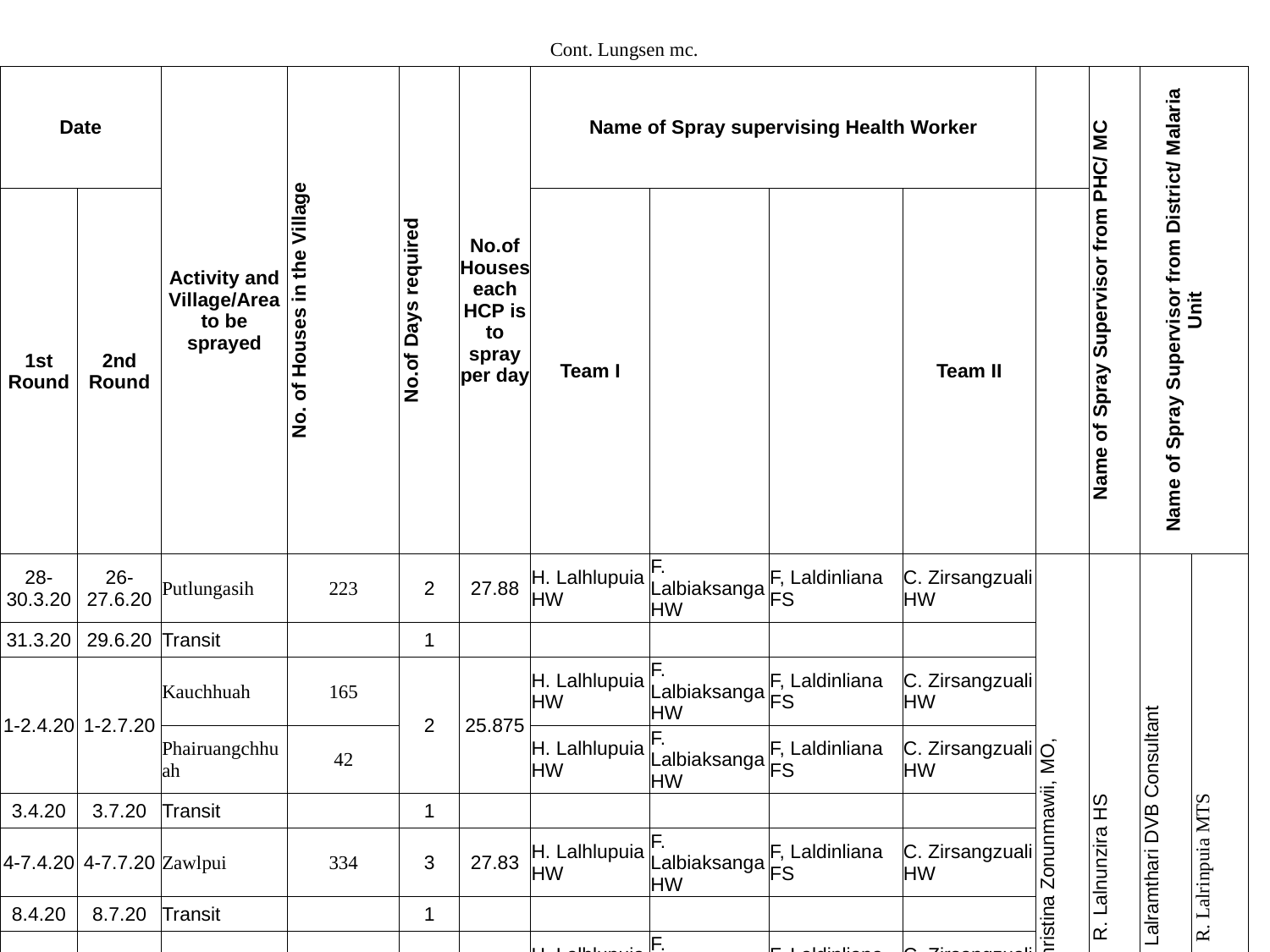

| Cont. Lungsen mc. |  |  |  |  |  |  |  |  |  |  |  |  |  |
| --- | --- | --- | --- | --- | --- | --- | --- | --- | --- | --- | --- | --- | --- |
| Date |  | Activity and Village/Area to be sprayed | No. of Houses in the Village | No.of Days required | No.of Houses each HCP is to spray per day | Name of Spray supervising Health Worker |  |  |  |  | Name of Spray Supervisor from PHC/ MC | Name of Spray Supervisor from District/ Malaria Unit |  |
| 1st Round | 2nd Round |  |  |  |  | Team I |  |  | Team II |  |  |  |  |
| 28-30.3.20 | 26-27.6.20 | Putlungasih | 223 | 2 | 27.88 | H. Lalhlupuia HW | F. Lalbiaksanga HW | F, Laldinliana FS | C. Zirsangzuali HW | Dr Christina Zonunmawii, MO, | R. Lalnunzira HS | Josephin Lalramthari DVB Consultant | R. Lalrinpuia MTS |
| 31.3.20 | 29.6.20 | Transit |  | 1 |  |  |  |  |  |  |  |  |  |
| 1-2.4.20 | 1-2.7.20 | Kauchhuah | 165 | 2 | 25.875 | H. Lalhlupuia HW | F. Lalbiaksanga HW | F, Laldinliana FS | C. Zirsangzuali HW |  |  |  |  |
|  |  | Phairuangchhuah | 42 |  |  | H. Lalhlupuia HW | F. Lalbiaksanga HW | F, Laldinliana FS | C. Zirsangzuali HW |  |  |  |  |
| 3.4.20 | 3.7.20 | Transit |  | 1 |  |  |  |  |  |  |  |  |  |
| 4-7.4.20 | 4-7.7.20 | Zawlpui | 334 | 3 | 27.83 | H. Lalhlupuia HW | F. Lalbiaksanga HW | F, Laldinliana FS | C. Zirsangzuali HW |  |  |  |  |
| 8.4.20 | 8.7.20 | Transit |  | 1 |  |  |  |  |  |  |  |  |  |
| 9-11.4.20 | 9-10.7.20 | Pangtlang | 42 | 2 | 29.00 | H. Lalhlupuia HW | F. Lalbiaksanga HW | F, Laldinliana FS | C. Zirsangzuali HW |  |  |  |  |
|  |  | Tuisenchhuah | 56 |  |  | H. Lalhlupuia HW | F. Lalbiaksanga HW | F, Laldinliana FS | C. Zirsangzuali HW |  |  |  |  |
|  |  | Bolia | 134 |  |  | H. Lalhlupuia HW | F. Lalbiaksanga HW | F, Laldinliana FS | C. Zirsangzuali HW |  |  |  |  |
| 12.4.20 | 11.7.20 | Transit & Cleaning |  | 1 |  |  |  |  |  |  |  |  |  |